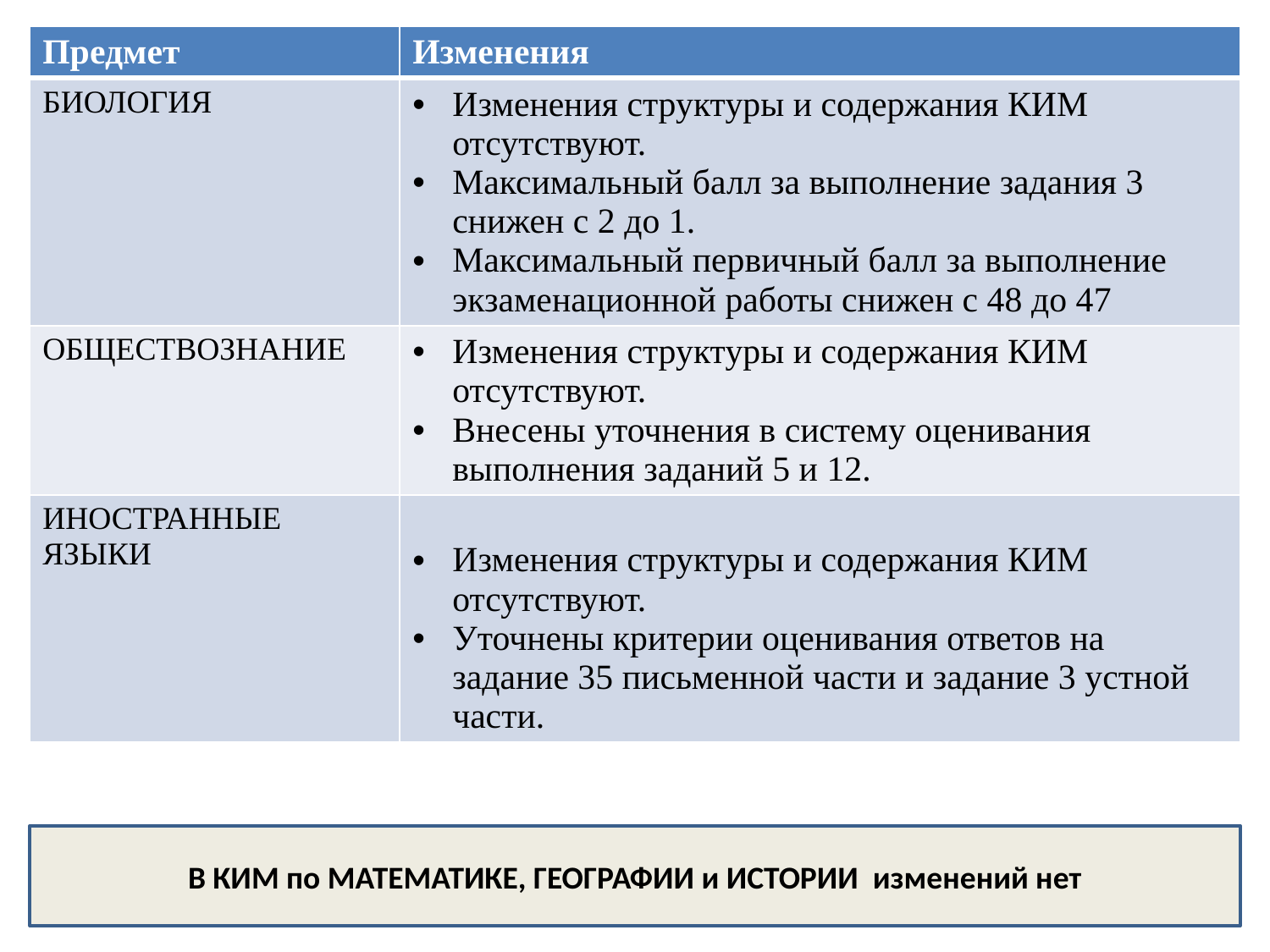

| Предмет | Изменения |
| --- | --- |
| БИОЛОГИЯ | Изменения структуры и содержания КИМ отсутствуют. Максимальный балл за выполнение задания 3 снижен с 2 до 1. Максимальный первичный балл за выполнение экзаменационной работы снижен с 48 до 47 |
| ОБЩЕСТВОЗНАНИЕ | Изменения структуры и содержания КИМ отсутствуют. Внесены уточнения в систему оценивания выполнения заданий 5 и 12. |
| ИНОСТРАННЫЕ ЯЗЫКИ | Изменения структуры и содержания КИМ отсутствуют. Уточнены критерии оценивания ответов на задание 35 письменной части и задание 3 устной части. |
В КИМ по МАТЕМАТИКЕ, ГЕОГРАФИИ и ИСТОРИИ  изменений нет